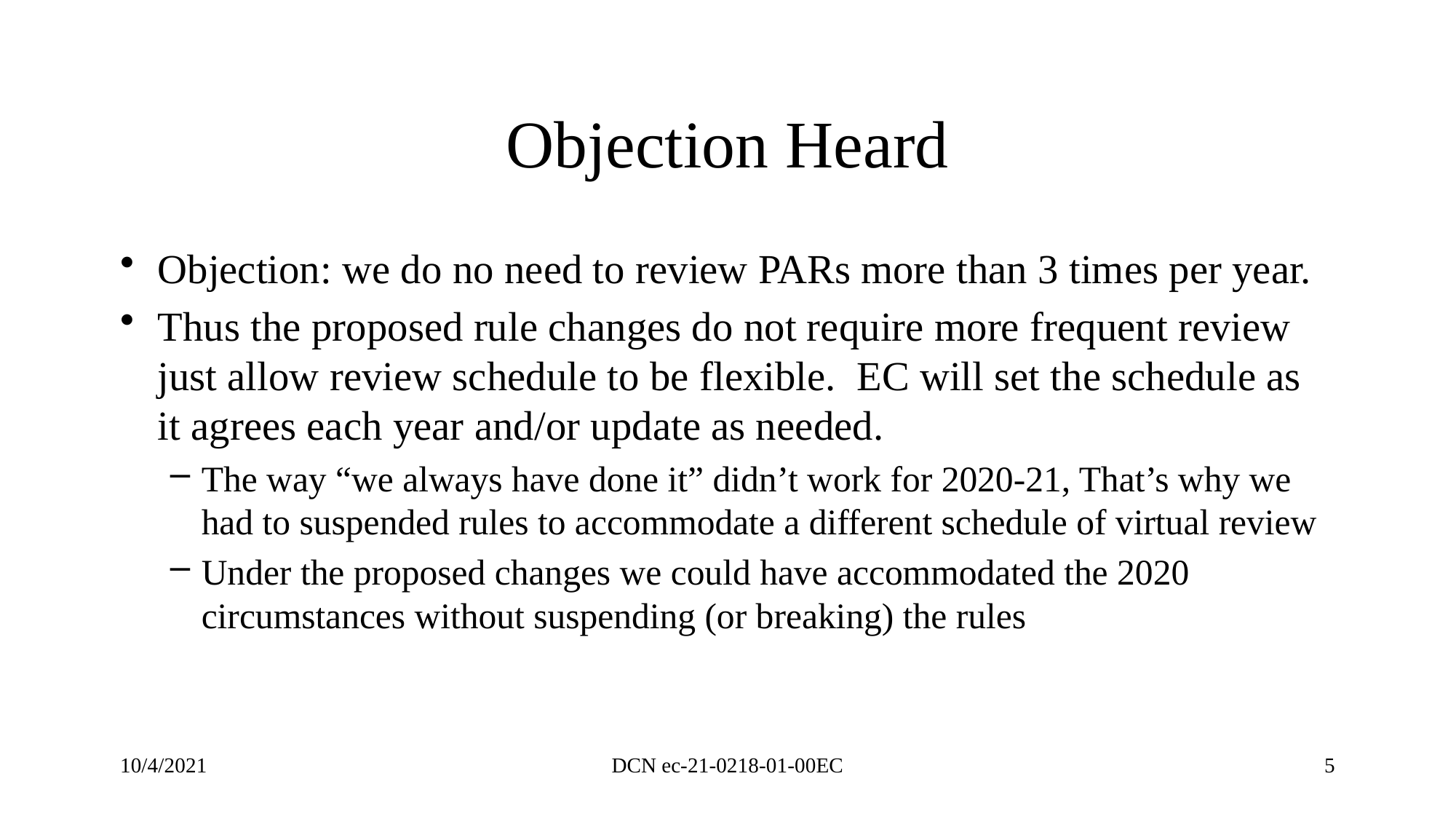

# Objection Heard
Objection: we do no need to review PARs more than 3 times per year.
Thus the proposed rule changes do not require more frequent review just allow review schedule to be flexible.  EC will set the schedule as it agrees each year and/or update as needed.
The way “we always have done it” didn’t work for 2020-21, That’s why we had to suspended rules to accommodate a different schedule of virtual review
Under the proposed changes we could have accommodated the 2020 circumstances without suspending (or breaking) the rules

10/4/2021
DCN ec-21-0218-01-00EC
5